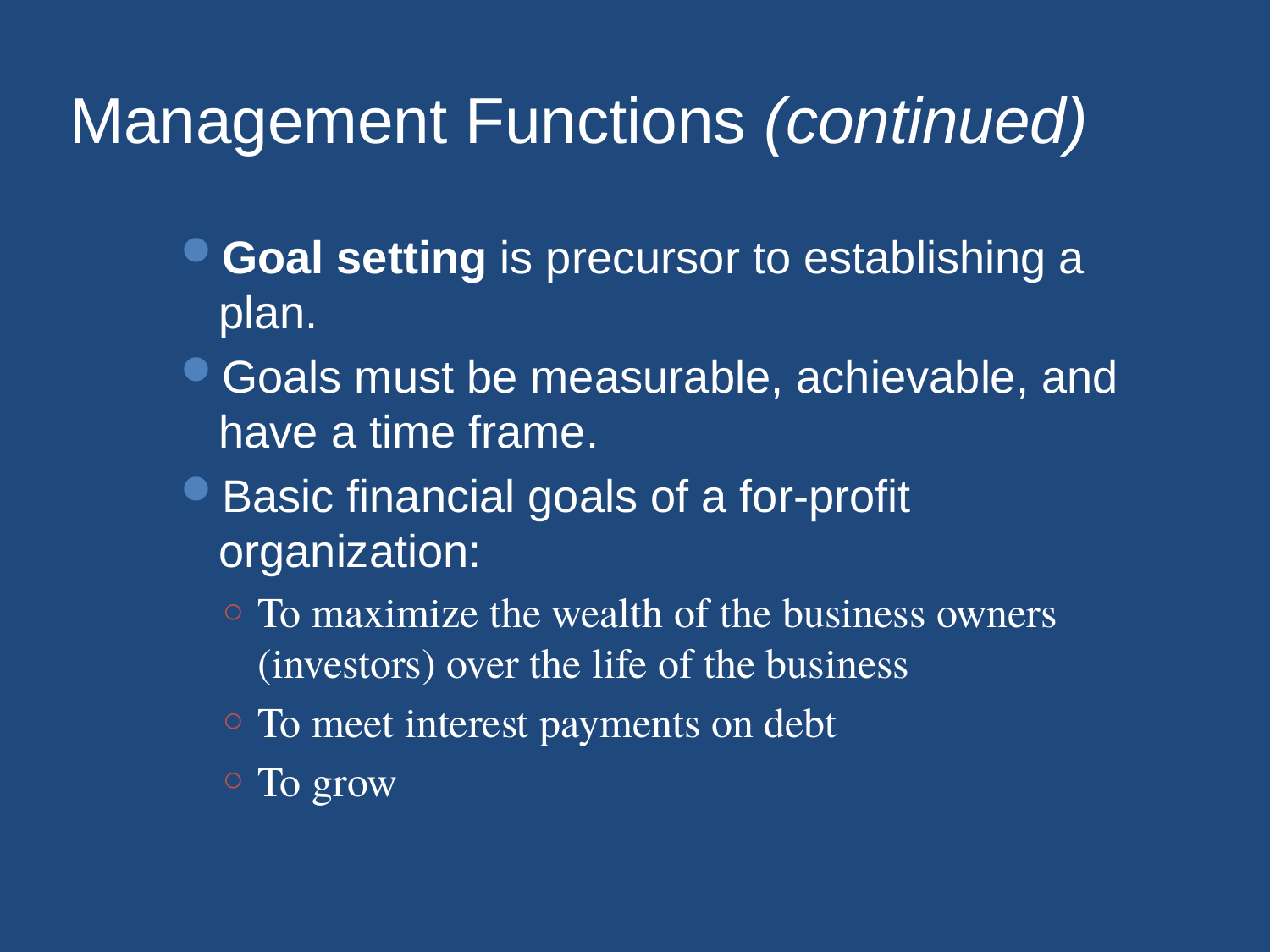

# Management Functions (continued)
Goal setting is precursor to establishing a plan.
Goals must be measurable, achievable, and have a time frame.
Basic financial goals of a for-profit organization:
To maximize the wealth of the business owners (investors) over the life of the business
To meet interest payments on debt
To grow